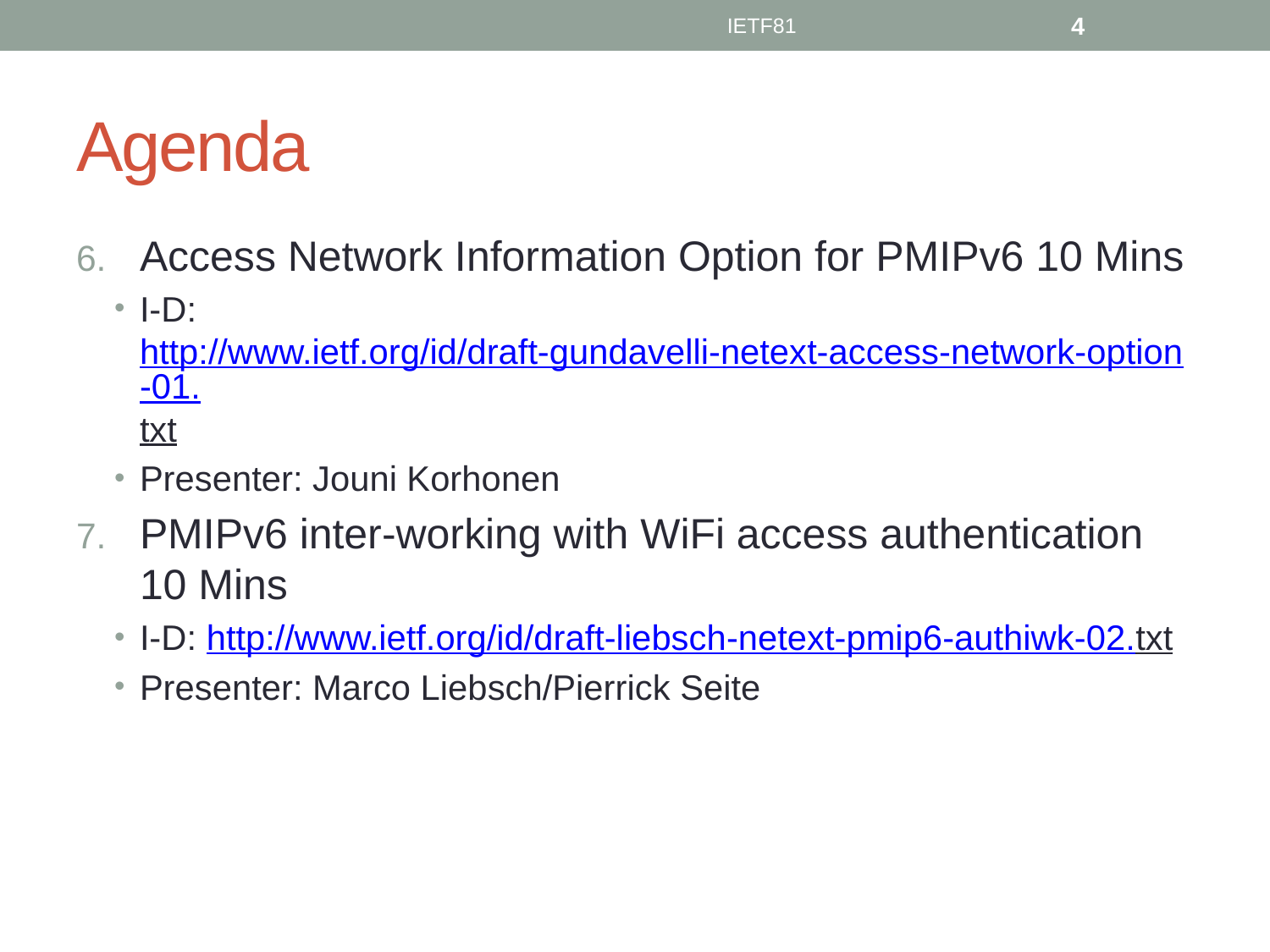

IETF81
4
# Agenda
Access Network Information Option for PMIPv6 10 Mins
I-D: http://www.ietf.org/id/draft-gundavelli-netext-access-network-option-01.txt
Presenter: Jouni Korhonen
PMIPv6 inter-working with WiFi access authentication 10 Mins
I-D: http://www.ietf.org/id/draft-liebsch-netext-pmip6-authiwk-02.txt
Presenter: Marco Liebsch/Pierrick Seite